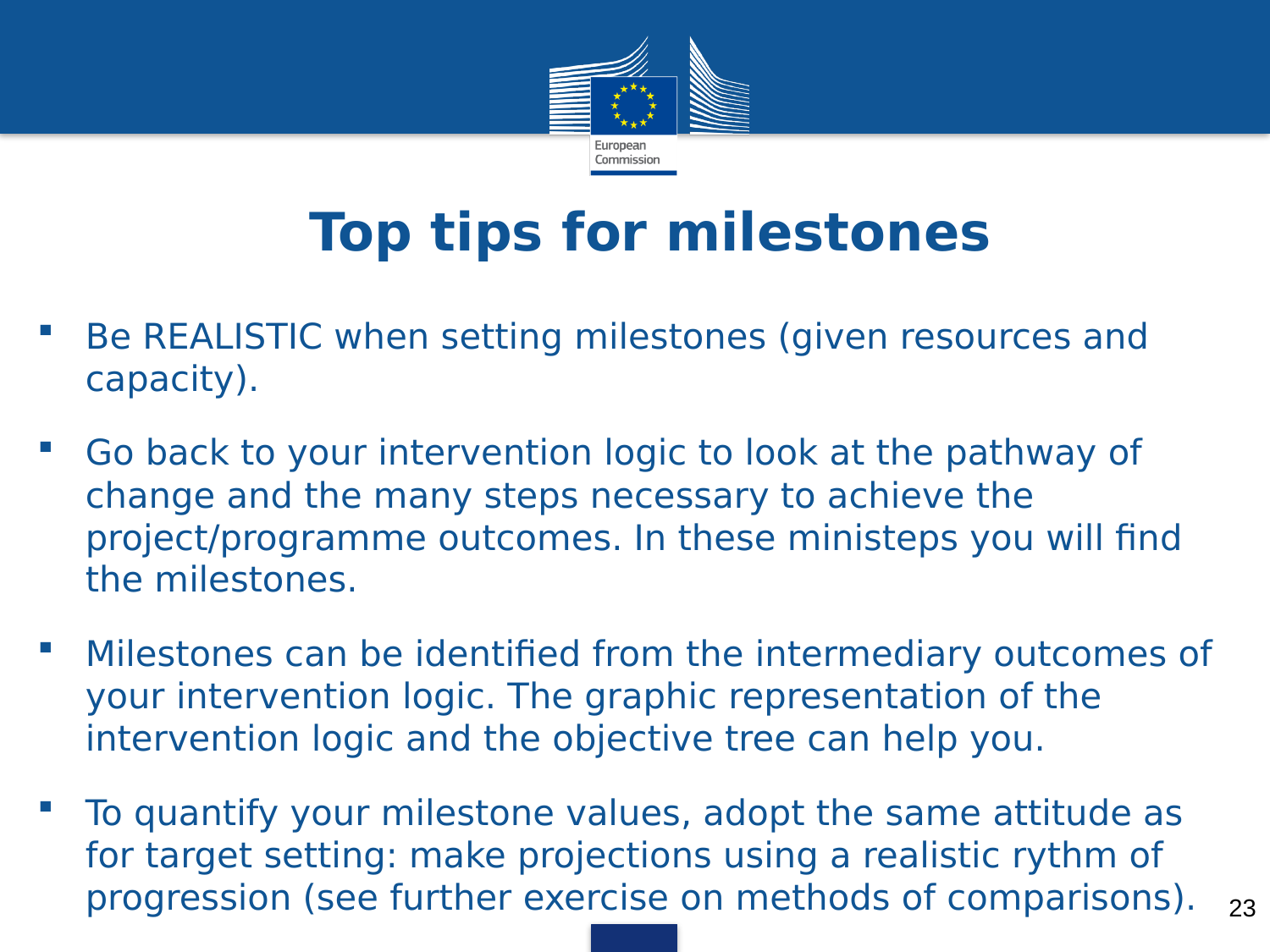

# Top tips for milestones
Be REALISTIC when setting milestones (given resources and capacity).
Go back to your intervention logic to look at the pathway of change and the many steps necessary to achieve the project/programme outcomes. In these ministeps you will find the milestones.
Milestones can be identified from the intermediary outcomes of your intervention logic. The graphic representation of the intervention logic and the objective tree can help you.
To quantify your milestone values, adopt the same attitude as for target setting: make projections using a realistic rythm of progression (see further exercise on methods of comparisons).
23